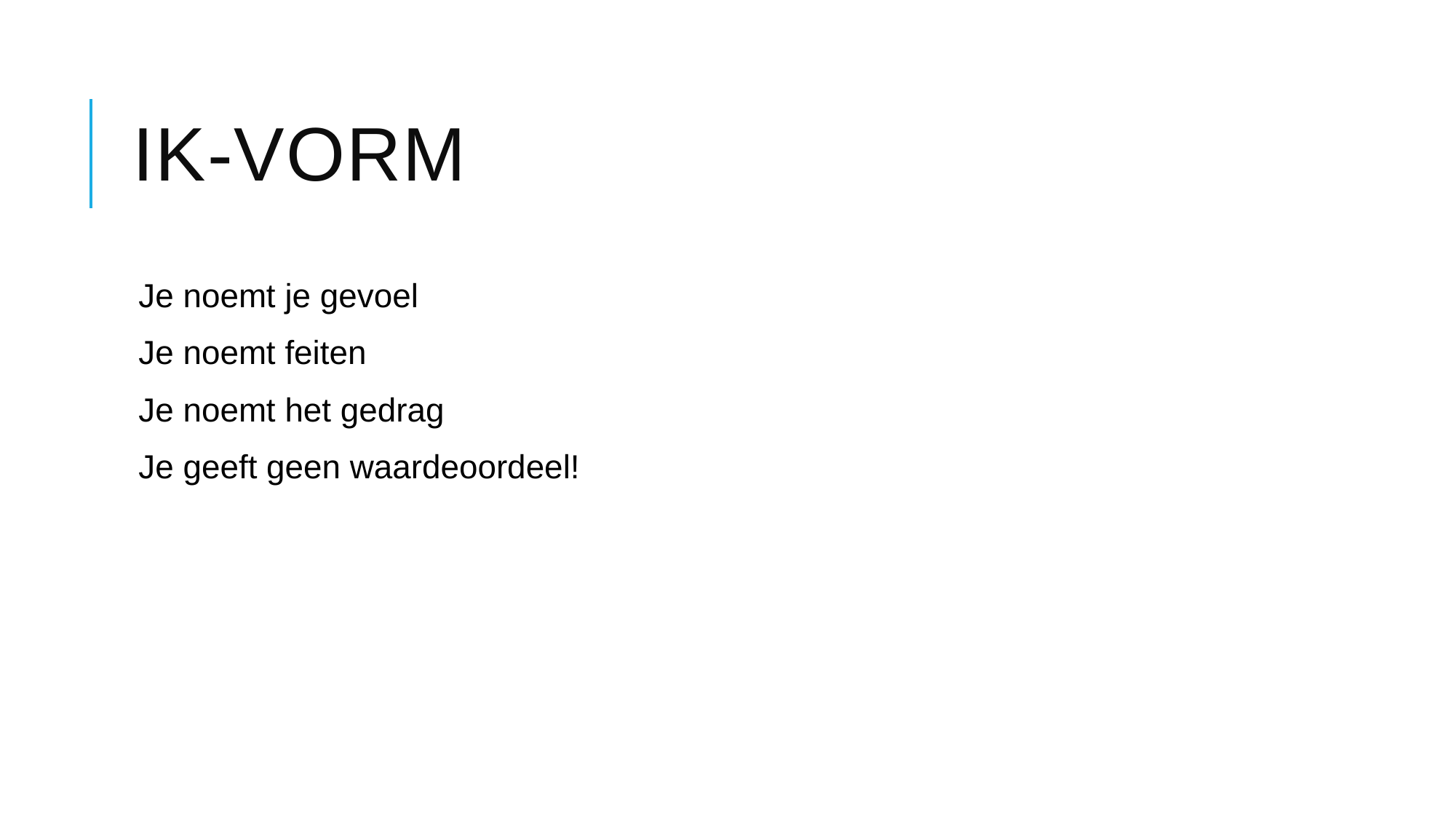

# Ik-vorm
Je noemt je gevoel
Je noemt feiten
Je noemt het gedrag
Je geeft geen waardeoordeel!